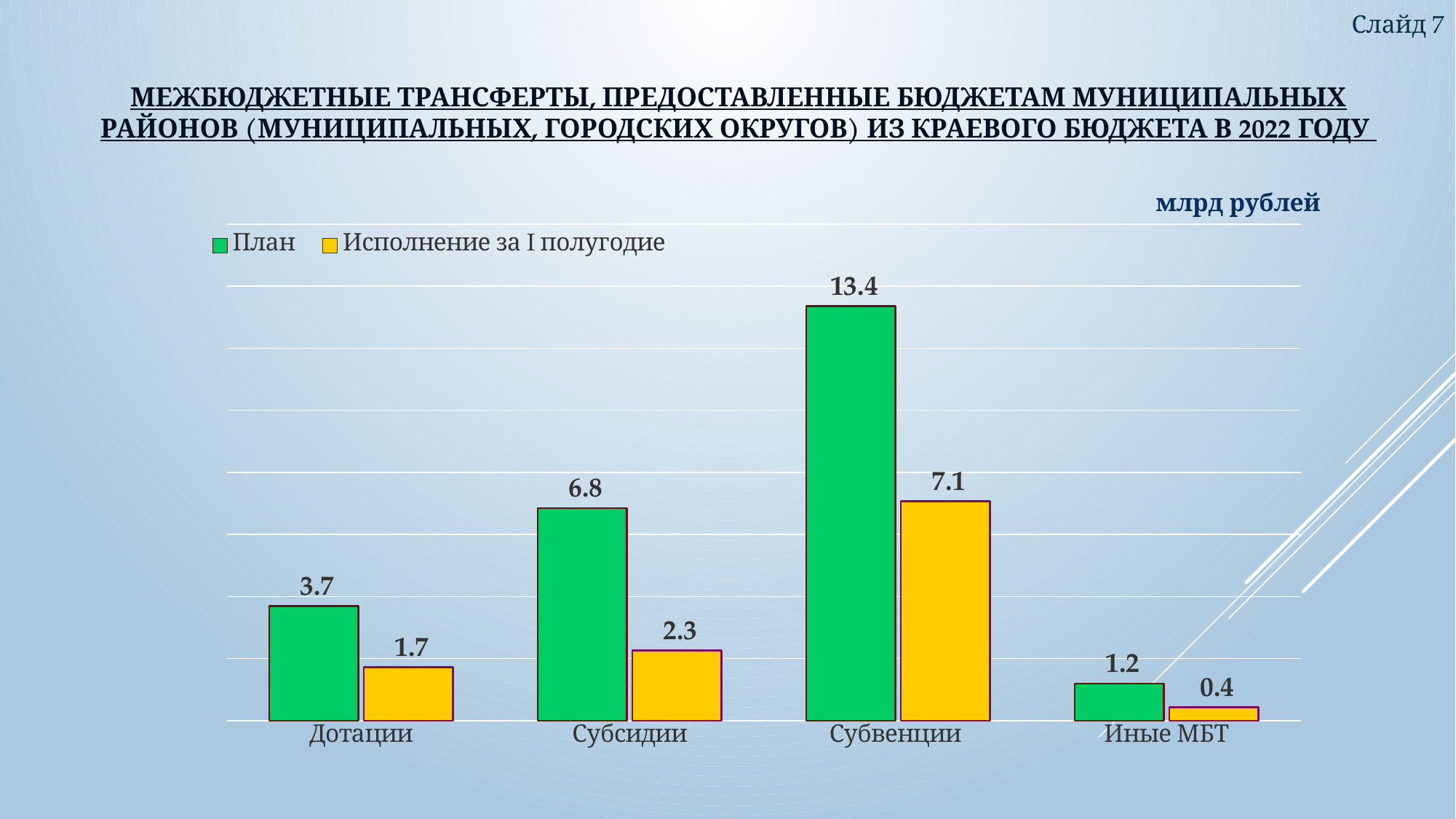

Слайд 7
# Межбюджетные трансферты, предоставленные бюджетам муниципальных районов (муниципальных, городских округов) из краевого бюджета в 2022 году

### Chart

| Category | План | Исполнение за I полугодие |
|---|---|---|
| Дотации | 3.6975 | 1.729 |
| Субсидии | 6.8468 | 2.2656 |
| Субвенции  | 13.357 | 7.07 |
| Иные МБТ | 1.1926 | 0.4394 |
млрд рублей